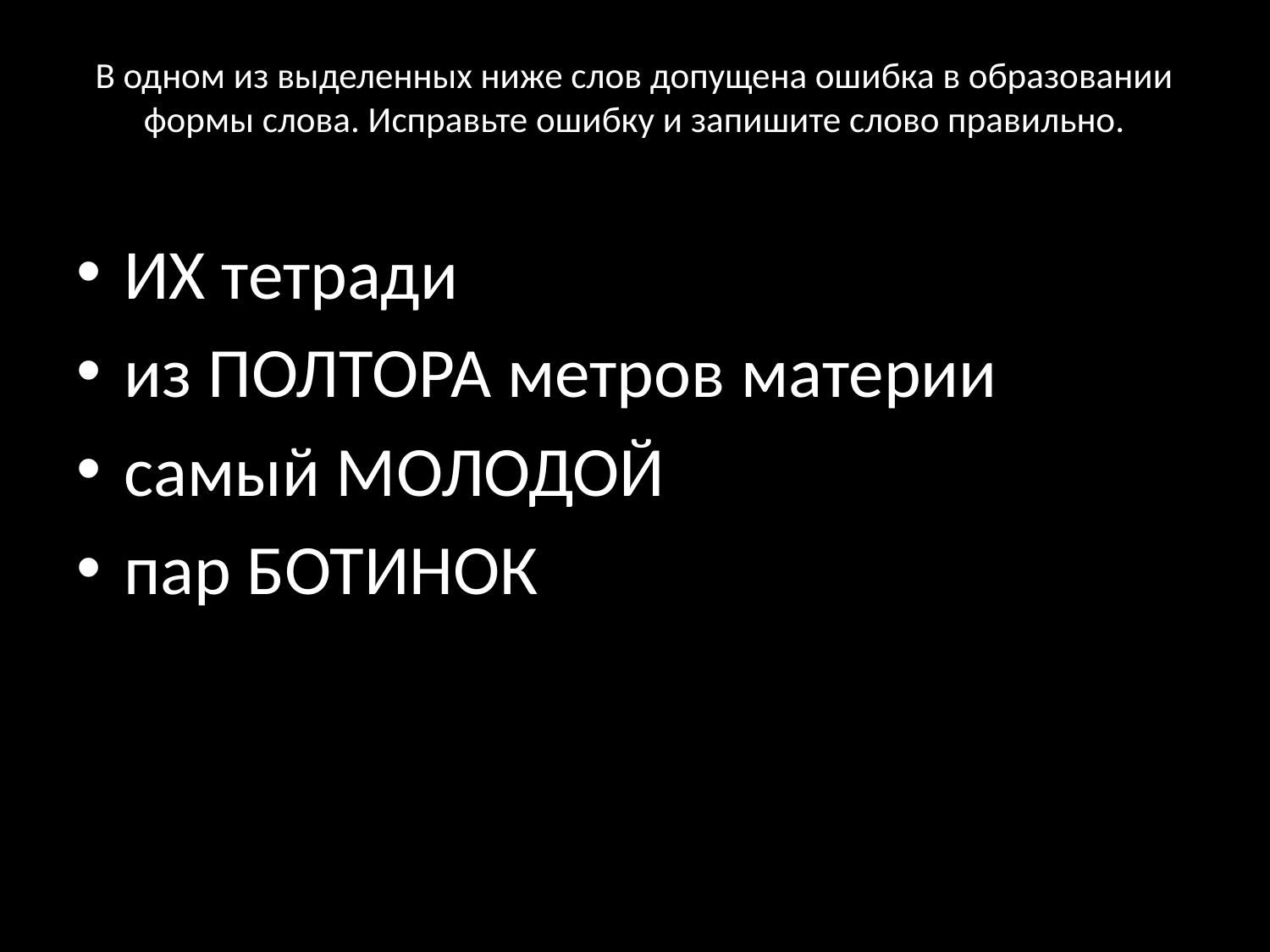

# В одном из выделенных ниже слов допущена ошибка в образовании формы слова. Исправьте ошибку и запишите слово правильно.
ИХ тетради
из ПОЛТОРА метров материи
самый МОЛОДОЙ
пар БОТИНОК